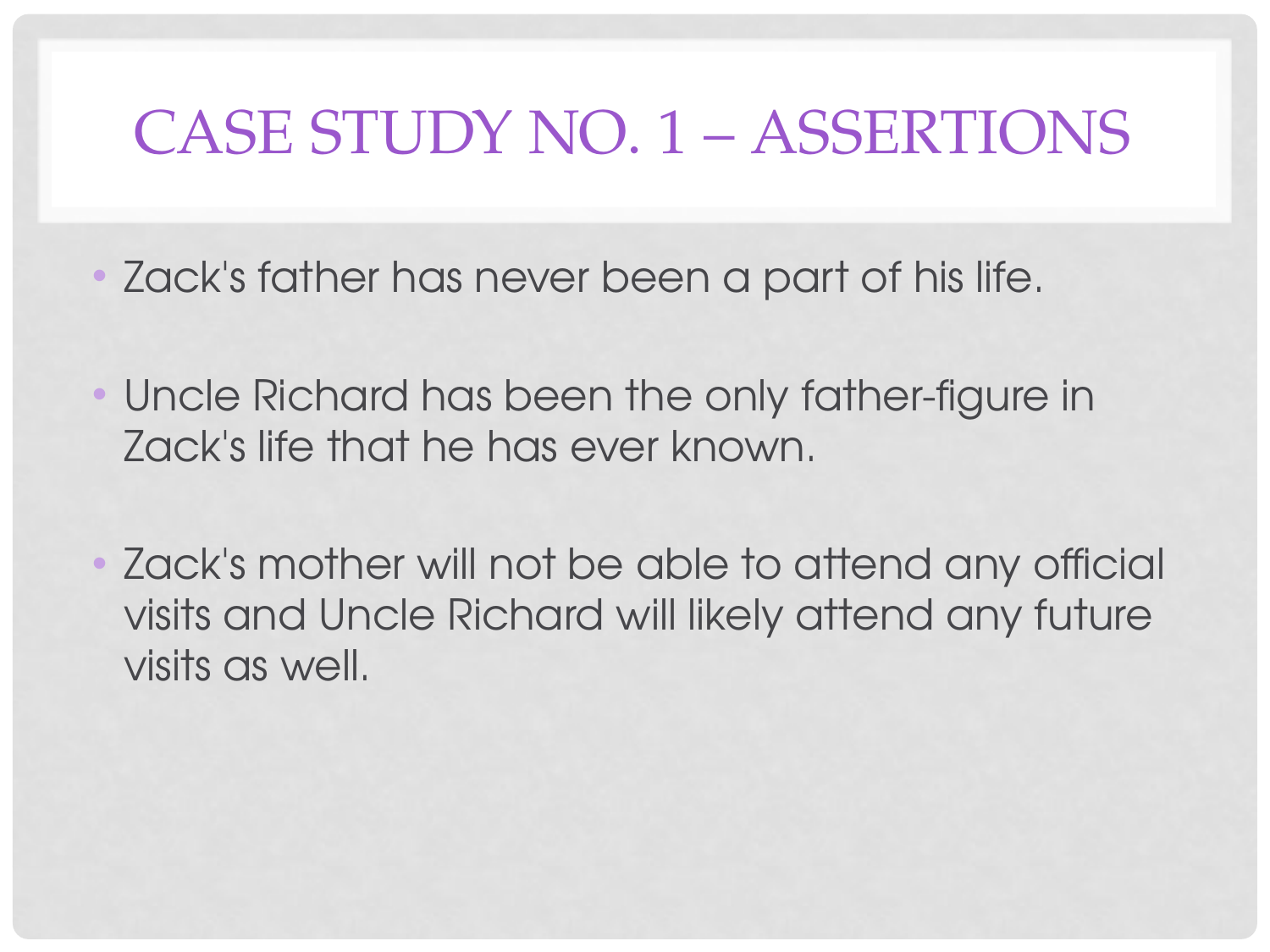

# Case study No. 1 – Assertions
Zack's father has never been a part of his life.

Uncle Richard has been the only father-figure in Zack's life that he has ever known.

Zack's mother will not be able to attend any official visits and Uncle Richard will likely attend any future visits as well.